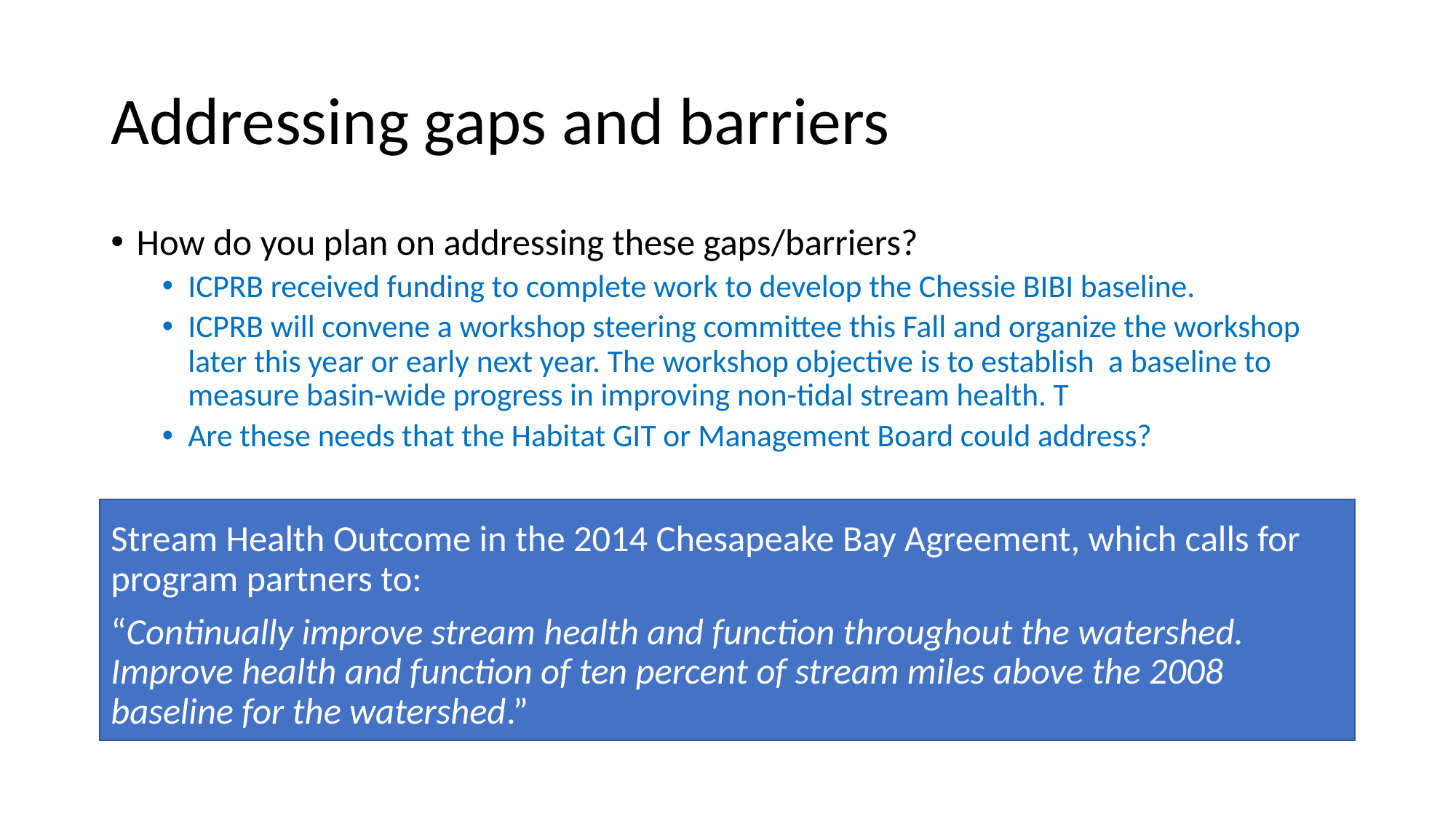

# Addressing gaps and barriers
How do you plan on addressing these gaps/barriers?
ICPRB received funding to complete work to develop the Chessie BIBI baseline.
ICPRB will convene a workshop steering committee this Fall and organize the workshop later this year or early next year. The workshop objective is to establish  a baseline to measure basin-wide progress in improving non-tidal stream health. T
Are these needs that the Habitat GIT or Management Board could address?

Stream Health Outcome in the 2014 Chesapeake Bay Agreement, which calls for program partners to:
“Continually improve stream health and function throughout the watershed. Improve health and function of ten percent of stream miles above the 2008 baseline for the watershed.”